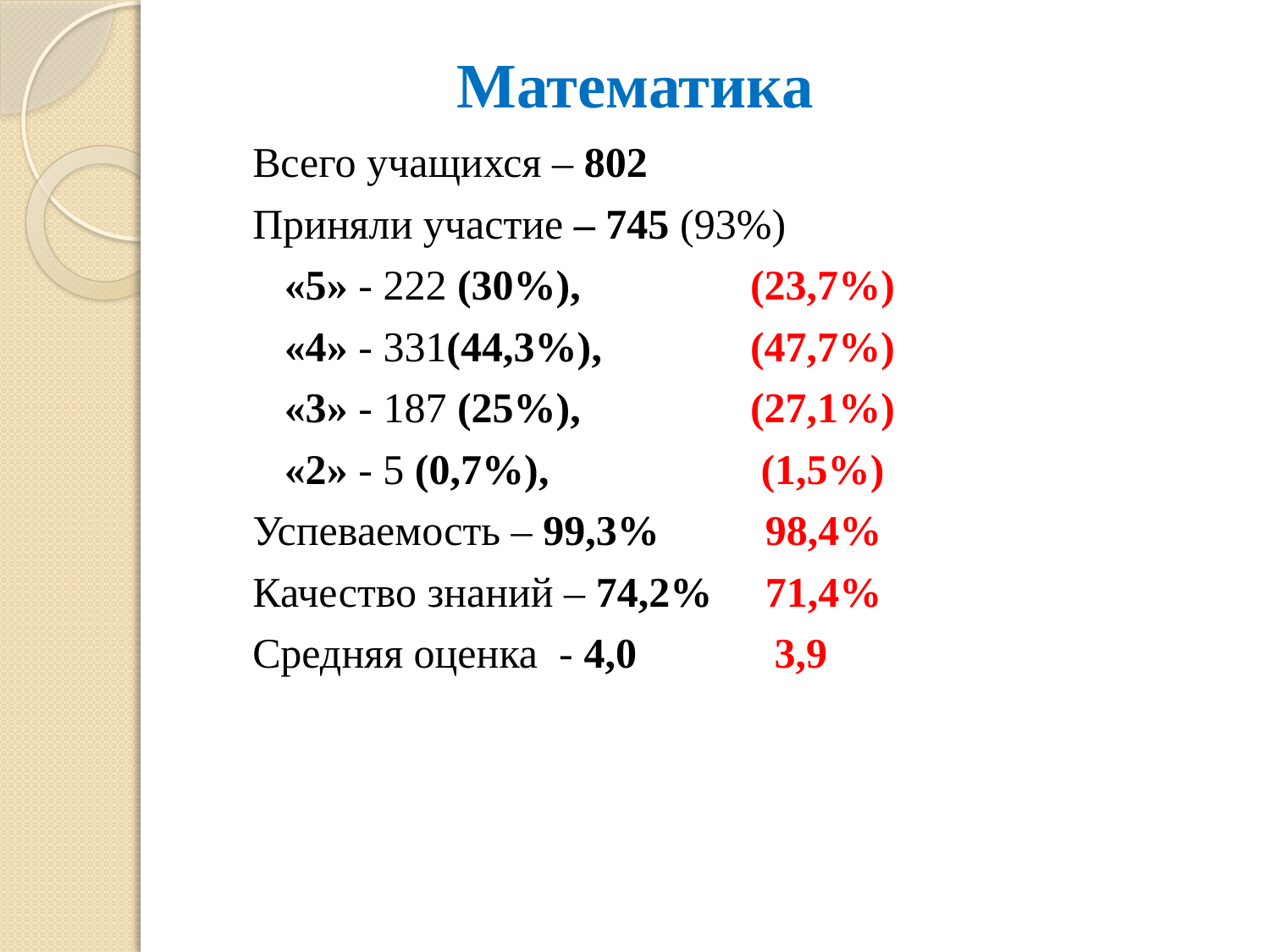

# Математика
Всего учащихся – 802
Приняли участие – 745 (93%)
   «5» - 222 (30%),                (23,7%)
   «4» - 331(44,3%),              (47,7%)
   «3» - 187 (25%),                (27,1%)
   «2» - 5 (0,7%),                    (1,5%)
Успеваемость – 99,3%          98,4%
Качество знаний – 74,2%     71,4%
Средняя оценка  - 4,0             3,9